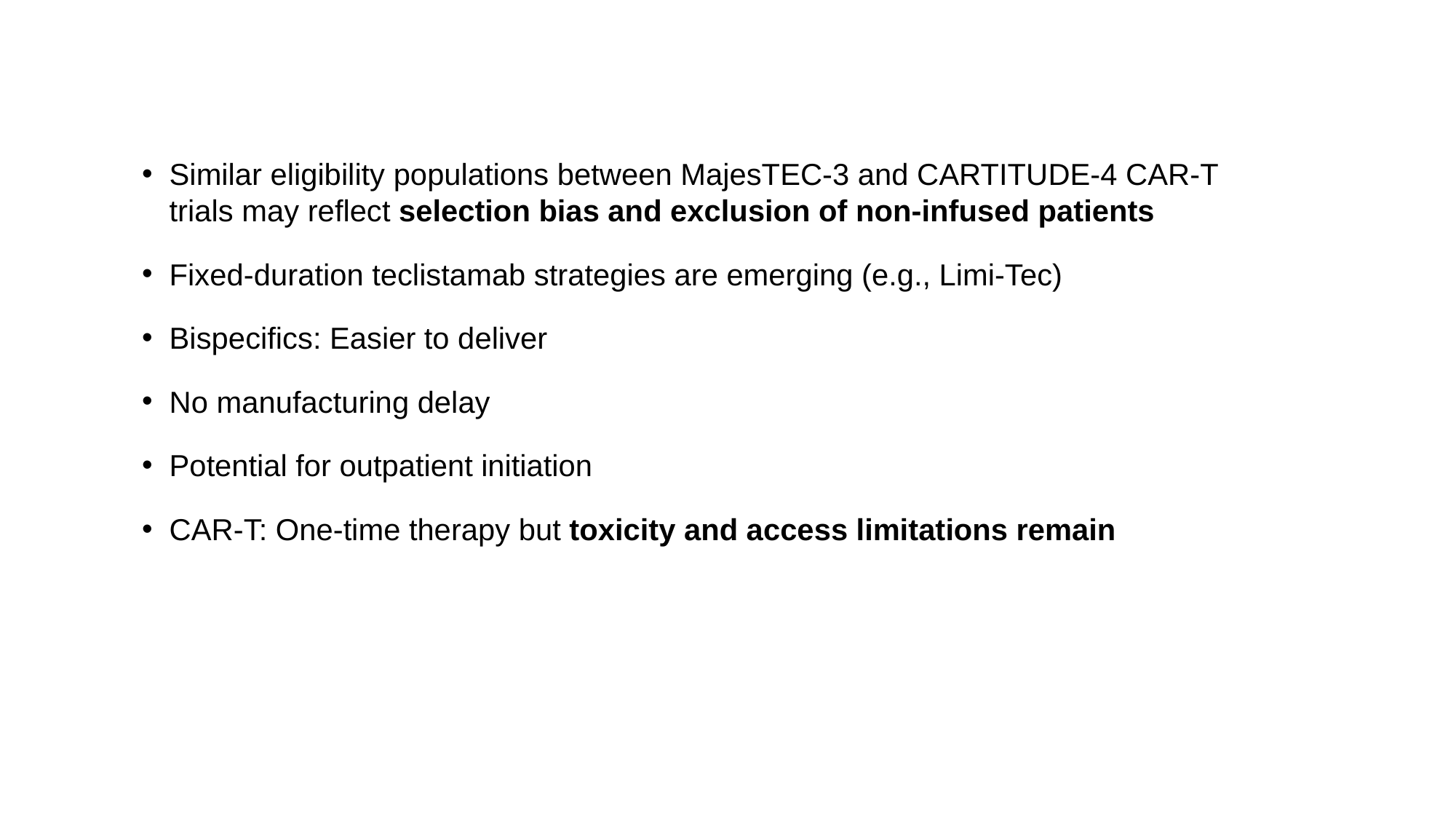

Similar eligibility populations between MajesTEC-3 and CARTITUDE-4 CAR-T trials may reflect selection bias and exclusion of non-infused patients
Fixed-duration teclistamab strategies are emerging (e.g., Limi-Tec)
Bispecifics: Easier to deliver
No manufacturing delay
Potential for outpatient initiation
CAR-T: One-time therapy but toxicity and access limitations remain